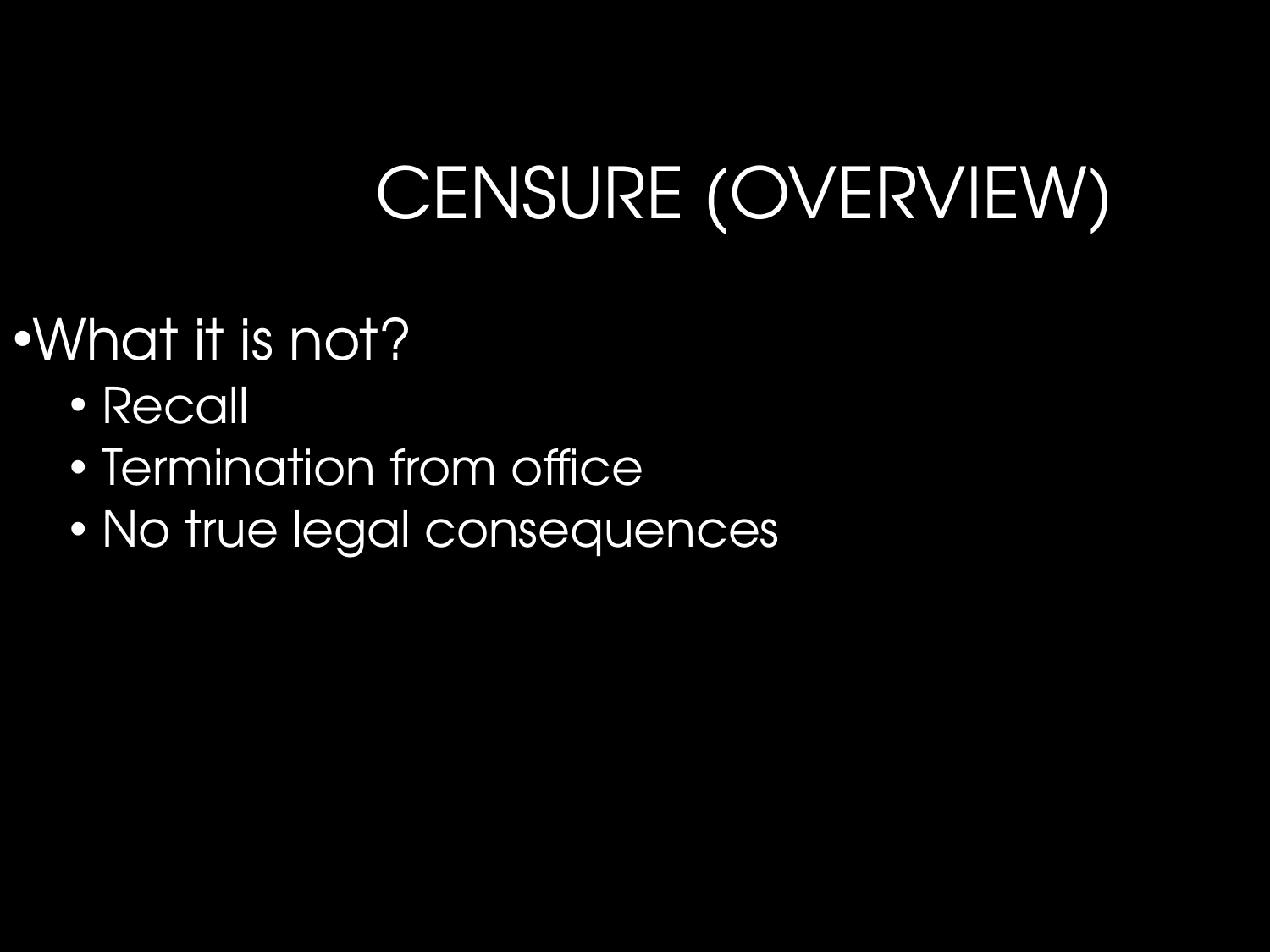

# CENSURE (Overview)
What it is not?
Recall
Termination from office
No true legal consequences